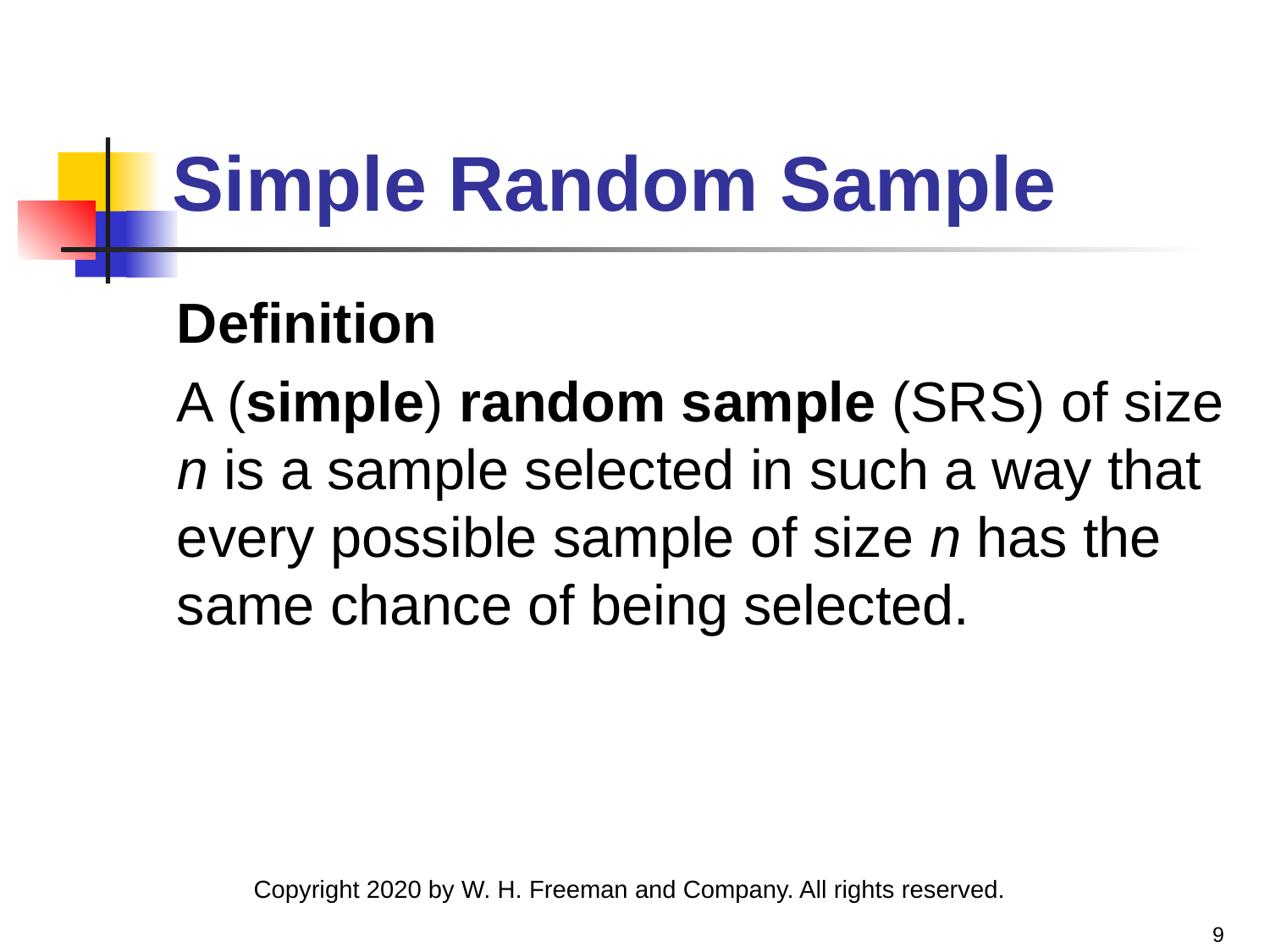

# Simple Random Sample
Definition
A (simple) random sample (SRS) of size n is a sample selected in such a way that every possible sample of size n has the same chance of being selected.